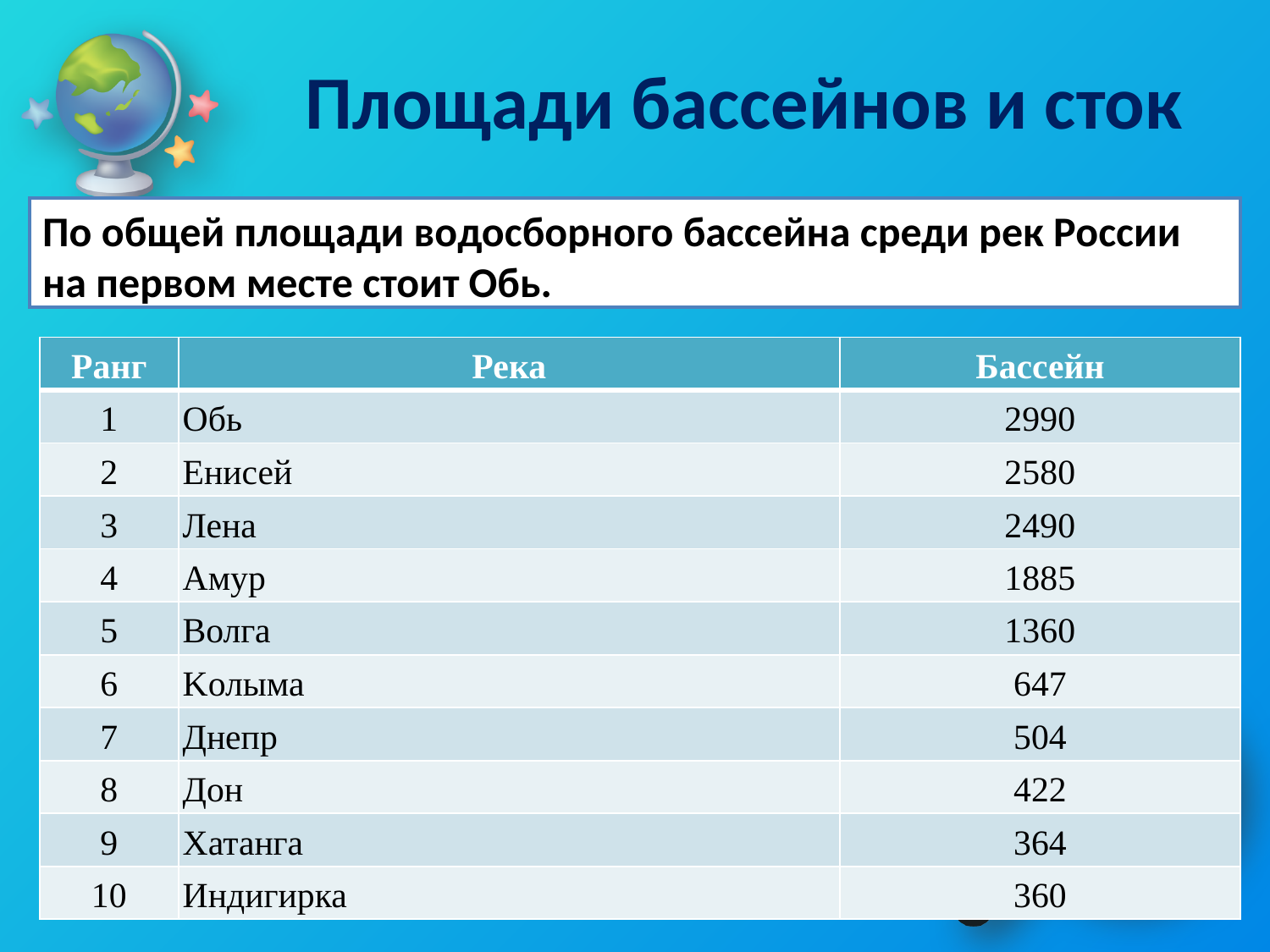

# Площади бассейнов и сток
По общей площади водосборного бассейна среди рек России на первом месте стоит Обь.
| Ранг | Река | Бассейн |
| --- | --- | --- |
| 1 | Обь | 2990 |
| 2 | Енисей | 2580 |
| 3 | Лена | 2490 |
| 4 | Амур | 1885 |
| 5 | Волга | 1360 |
| 6 | Kолыма | 647 |
| 7 | Днепр | 504 |
| 8 | Дон | 422 |
| 9 | Хатанга | 364 |
| 10 | Индигирка | 360 |